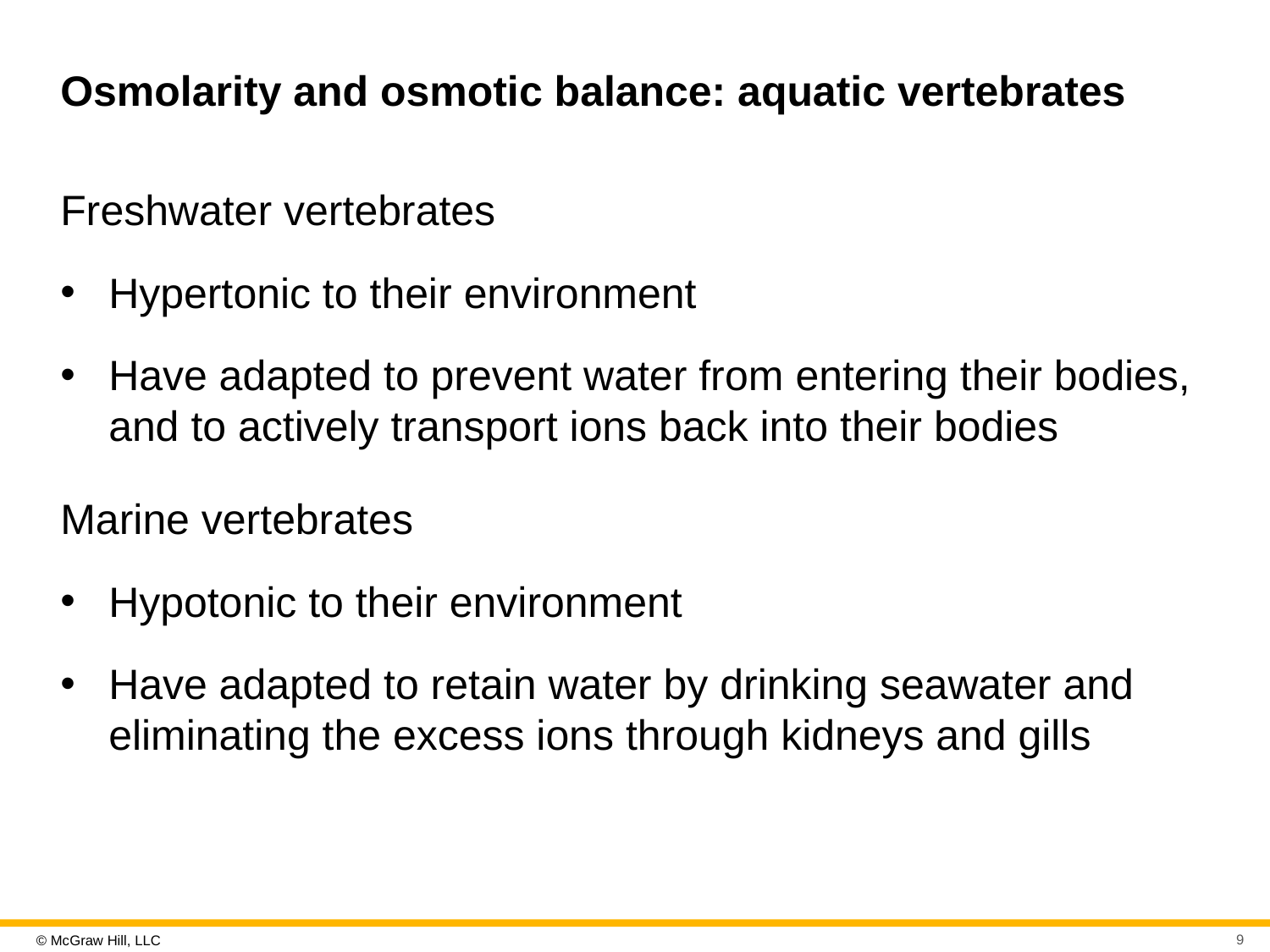

# Osmolarity and osmotic balance: aquatic vertebrates
Freshwater vertebrates
Hypertonic to their environment
Have adapted to prevent water from entering their bodies, and to actively transport ions back into their bodies
Marine vertebrates
Hypotonic to their environment
Have adapted to retain water by drinking seawater and eliminating the excess ions through kidneys and gills
9